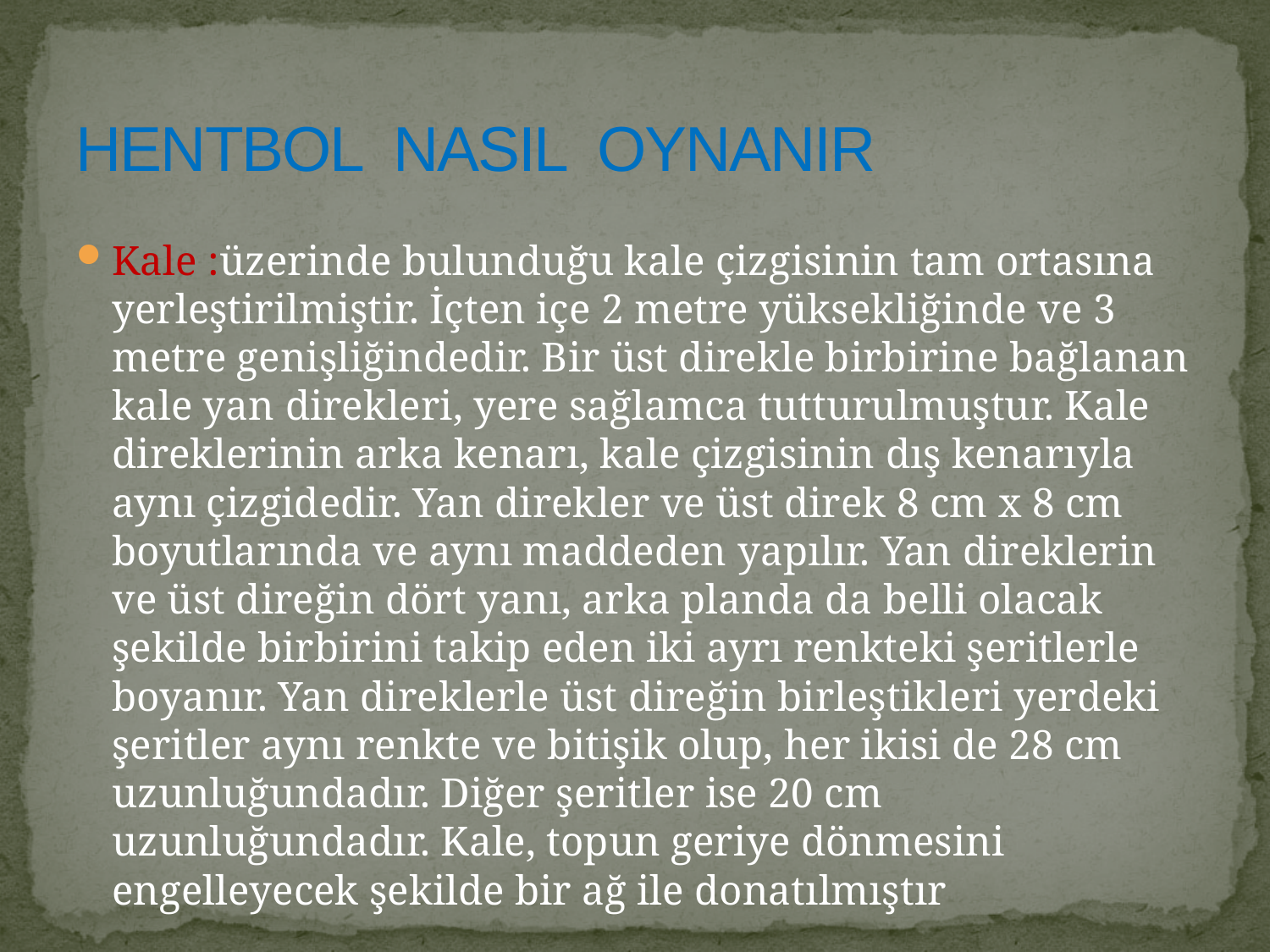

# HENTBOL  NASIL  OYNANIR
Kale :üzerinde bulunduğu kale çizgisinin tam ortasına yerleştirilmiştir. İçten içe 2 metre yüksekliğinde ve 3 metre genişliğindedir. Bir üst direkle birbirine bağlanan kale yan direkleri, yere sağlamca tutturulmuştur. Kale direklerinin arka kenarı, kale çizgisinin dış kenarıyla aynı çizgidedir. Yan direkler ve üst direk 8 cm x 8 cm boyutlarında ve aynı maddeden yapılır. Yan direklerin ve üst direğin dört yanı, arka planda da belli olacak şekilde birbirini takip eden iki ayrı renkteki şeritlerle boyanır. Yan direklerle üst direğin birleştikleri yerdeki şeritler aynı renkte ve bitişik olup, her ikisi de 28 cm uzunluğundadır. Diğer şeritler ise 20 cm uzunluğundadır. Kale, topun geriye dönmesini engelleyecek şekilde bir ağ ile donatılmıştır